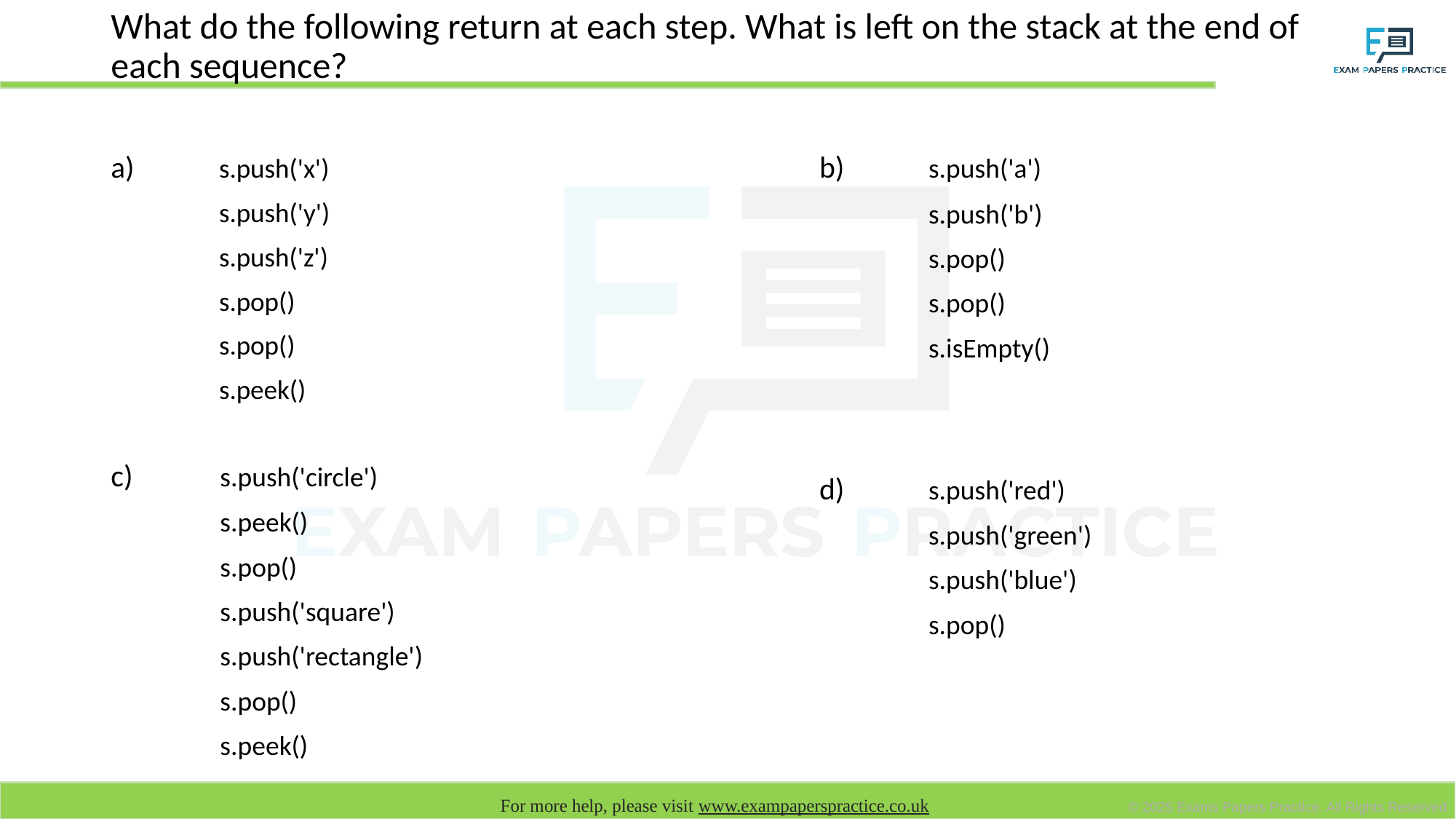

# What do the following return at each step. What is left on the stack at the end of each sequence?
a) 	s.push('x')
	s.push('y')
	s.push('z')
	s.pop()
	s.pop()
	s.peek()
b) 	s.push('a')
	s.push('b')
	s.pop()
	s.pop()
	s.isEmpty()
c) 	s.push('circle')
	s.peek()
	s.pop()
	s.push('square')
	s.push('rectangle')
	s.pop()
	s.peek()
d) 	s.push('red')
	s.push('green')
	s.push('blue')
	s.pop()